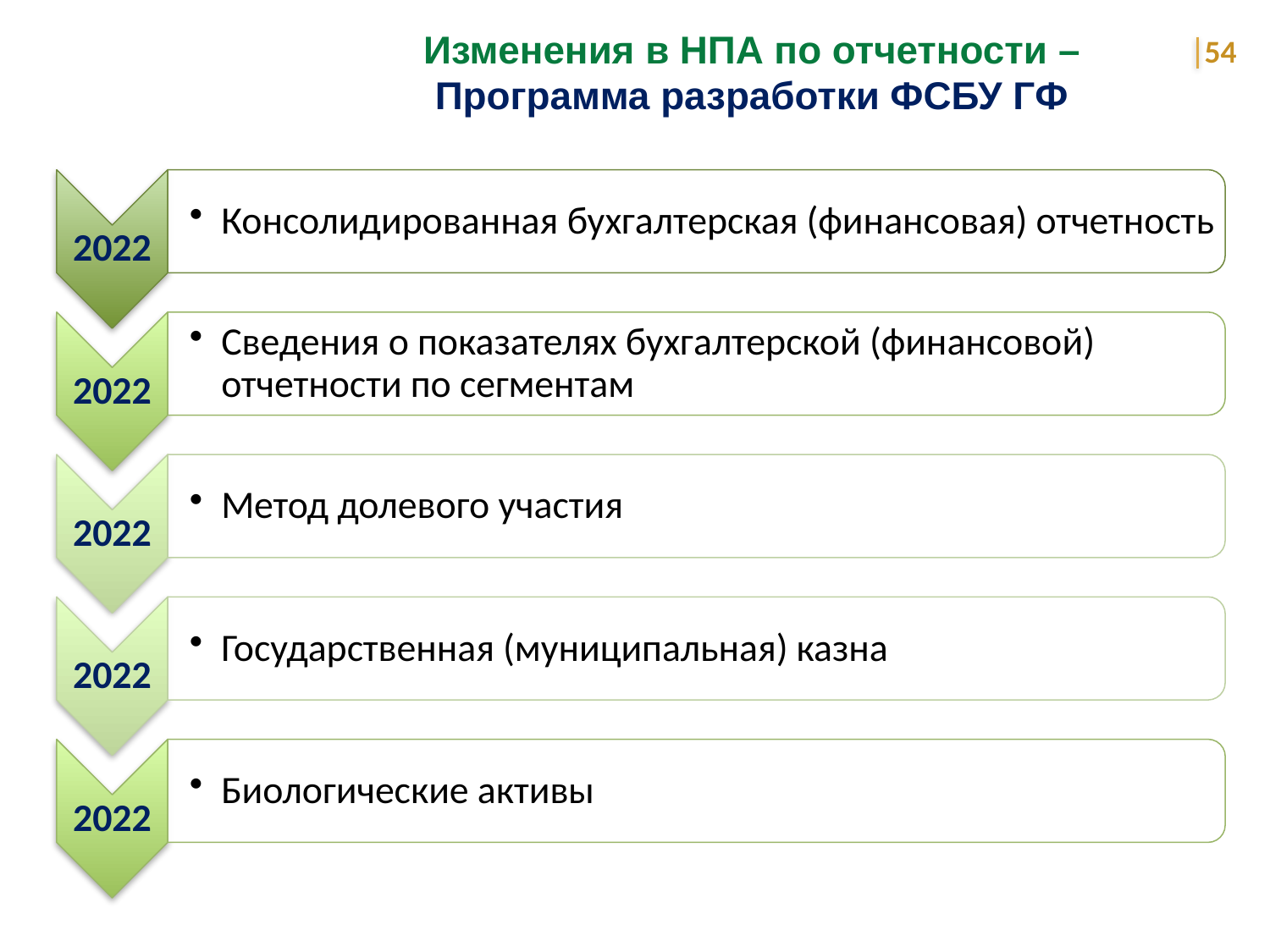

Изменения в НПА по отчетности –
Программа разработки ФСБУ ГФ
54
2022
Консолидированная бухгалтерская (финансовая) отчетность
2022
Сведения о показателях бухгалтерской (финансовой) отчетности по сегментам
2022
Метод долевого участия
2022
Государственная (муниципальная) казна
2022
Биологические активы